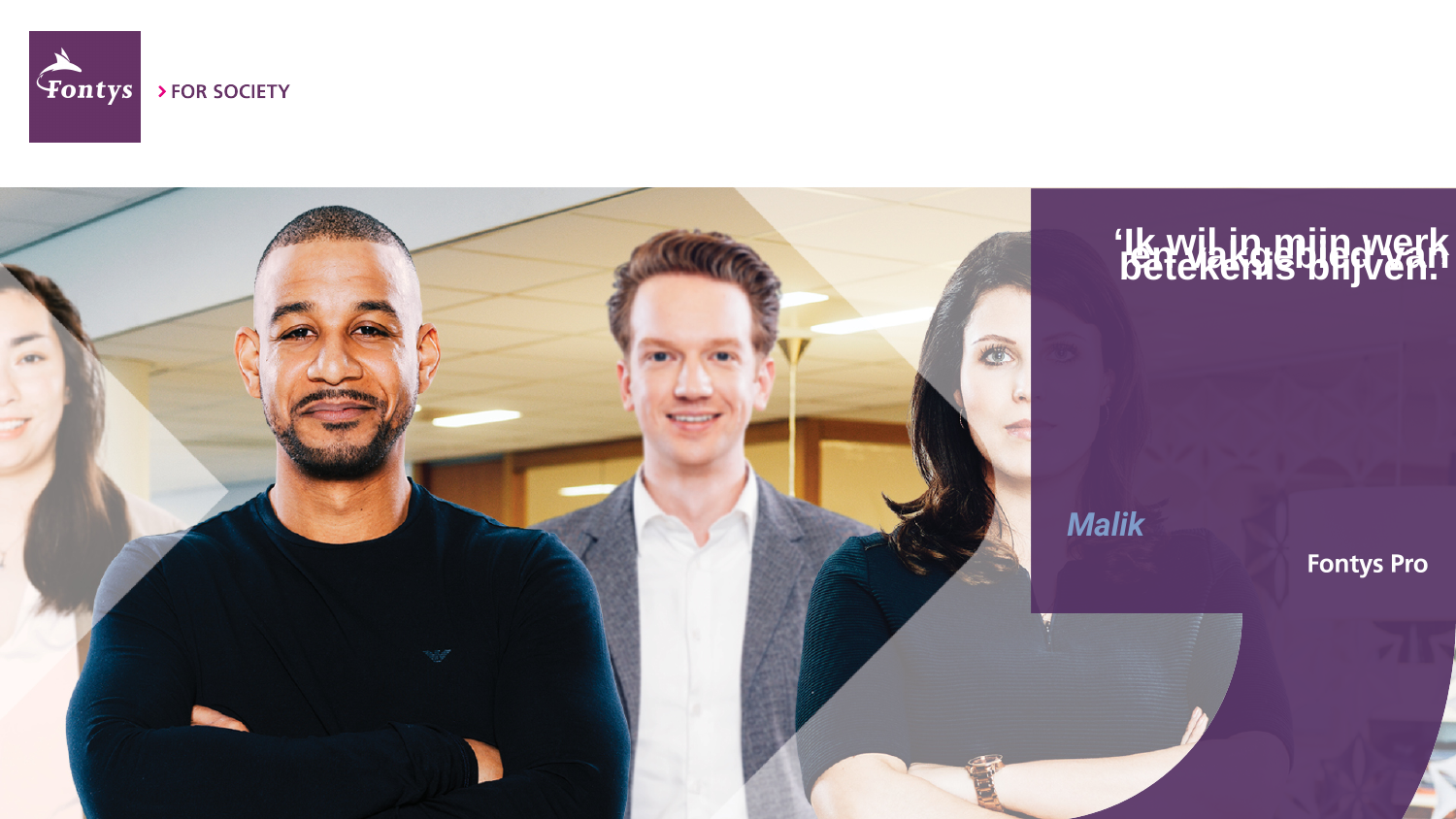

‘Ik wil in mijn werk en vakgebied van betekenis blijven.’

Malik